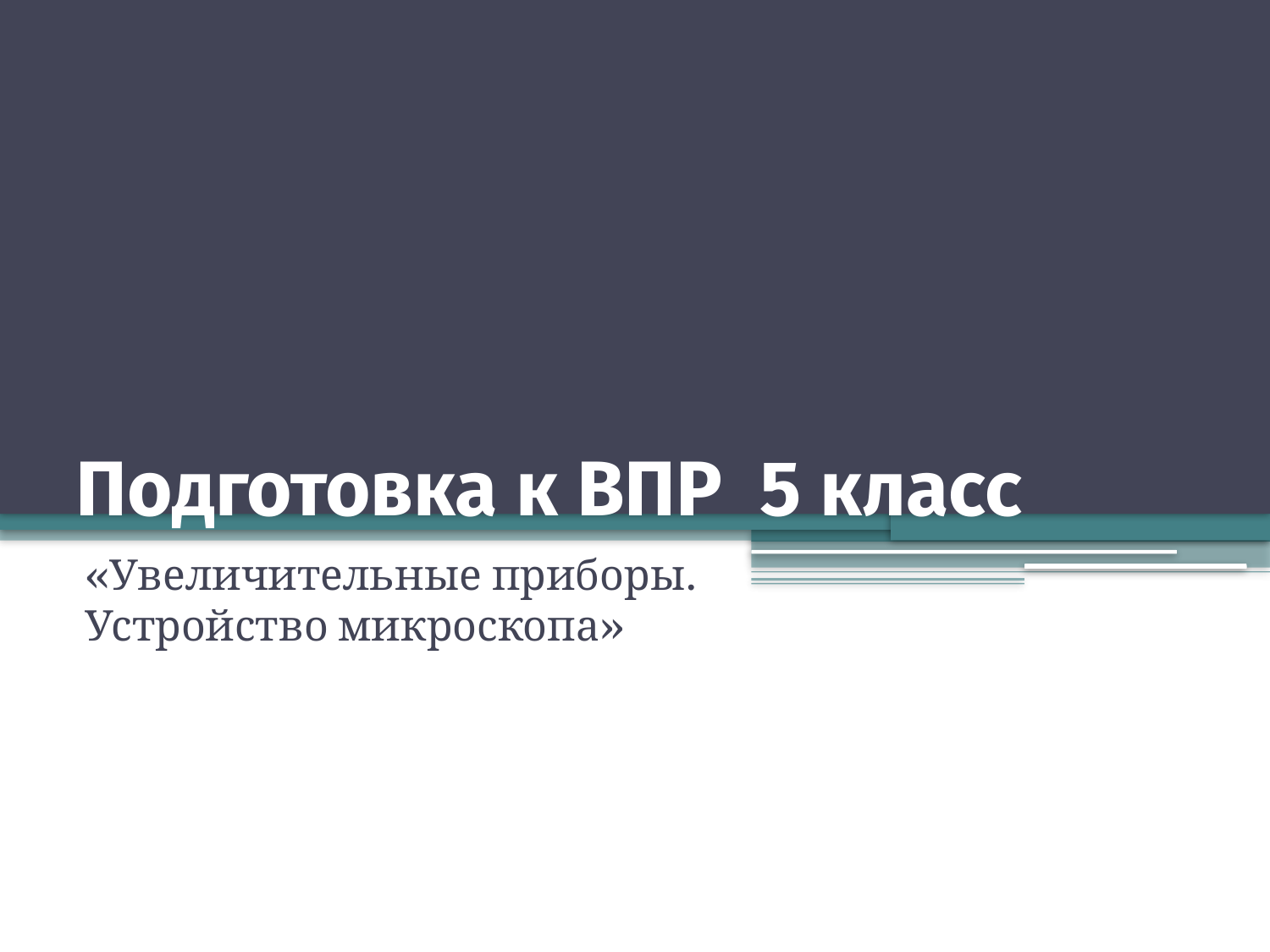

# Подготовка к ВПР  5 класс
«Увеличительные приборы. Устройство микроскопа»